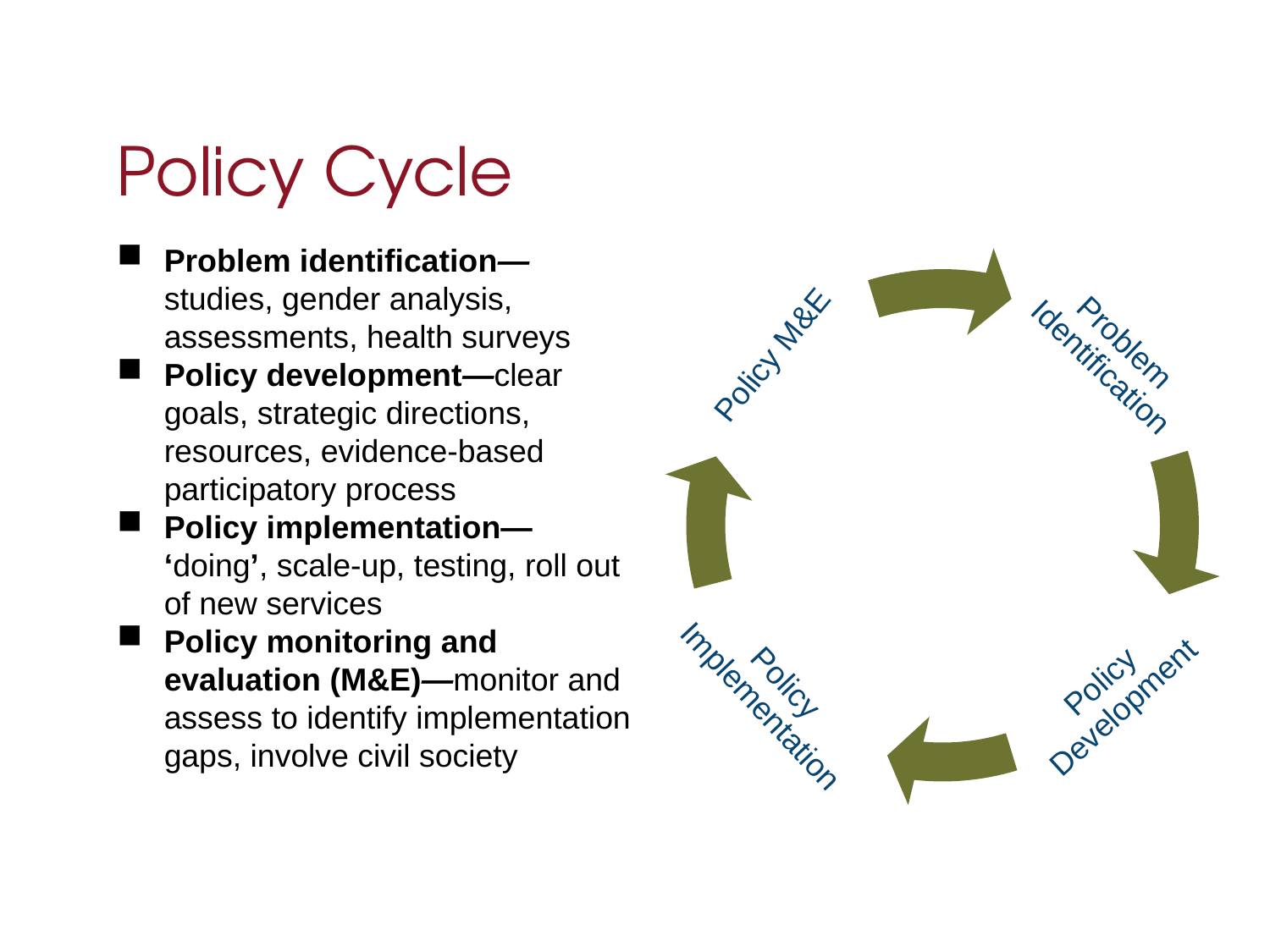

# Policy Cycle
Problem identification— studies, gender analysis, assessments, health surveys
Policy development—clear goals, strategic directions, resources, evidence-based participatory process
Policy implementation— ‘doing’, scale-up, testing, roll out of new services
Policy monitoring and evaluation (M&E)—monitor and assess to identify implementation gaps, involve civil society

Problem Identification
Policy Development
Policy Implementation
Policy M&E